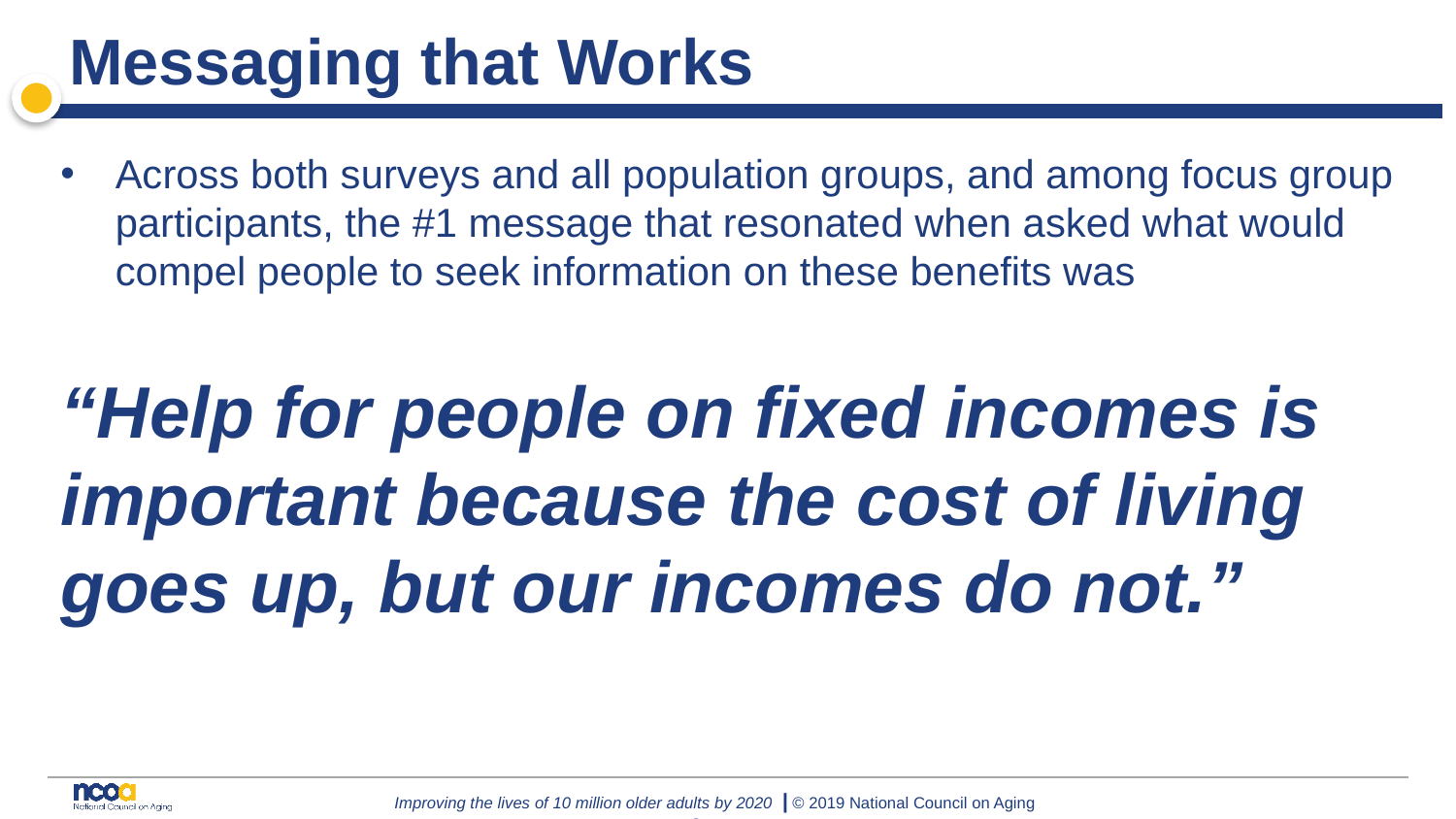

# Messaging that Works
Across both surveys and all population groups, and among focus group participants, the #1 message that resonated when asked what would compel people to seek information on these benefits was

“Help for people on fixed incomes is important because the cost of living goes up, but our incomes do not.”